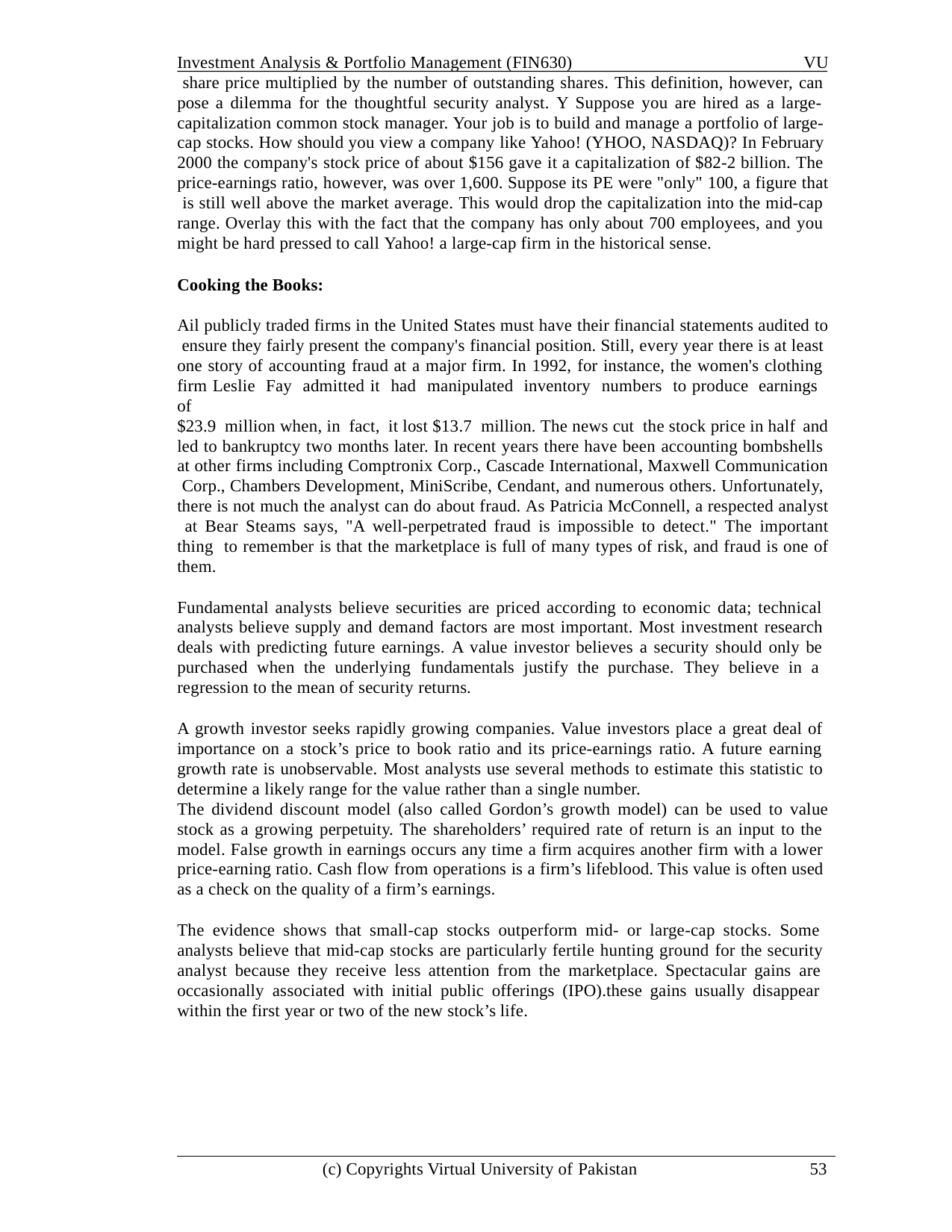

Investment Analysis & Portfolio Management (FIN630)	VU  share price multiplied by the number of outstanding shares. This definition, however, can  pose a dilemma for the thoughtful security analyst. Y Suppose you are hired as a large-  capitalization common stock manager. Your job is to build and manage a portfolio of large-  cap stocks. How should you view a company like Yahoo! (YHOO, NASDAQ)? In February  2000 the company's stock price of about $156 gave it a capitalization of $82-2 billion. The  price-earnings ratio, however, was over 1,600. Suppose its PE were "only" 100, a figure that  is still well above the market average. This would drop the capitalization into the mid-cap  range. Overlay this with the fact that the company has only about 700 employees, and you  might be hard pressed to call Yahoo! a large-cap firm in the historical sense.

Cooking the Books:

Ail publicly traded firms in the United States must have their financial statements audited to  ensure they fairly present the company's financial position. Still, every year there is at least  one story of accounting fraud at a major firm. In 1992, for instance, the women's clothing  firm Leslie  Fay  admitted it  had  manipulated  inventory  numbers  to produce earnings   of
$23.9  million when, in  fact,  it lost $13.7  million. The news cut the stock price in half and
led to bankruptcy two months later. In recent years there have been accounting bombshells  at other firms including Comptronix Corp., Cascade International, Maxwell Communication  Corp., Chambers Development, MiniScribe, Cendant, and numerous others. Unfortunately,  there is not much the analyst can do about fraud. As Patricia McConnell, a respected analyst  at Bear Steams says, "A well-perpetrated fraud is impossible to detect." The important thing  to remember is that the marketplace is full of many types of risk, and fraud is one of them.

Fundamental analysts believe securities are priced according to economic data; technical  analysts believe supply and demand factors are most important. Most investment research  deals with predicting future earnings. A value investor believes a security should only be  purchased when the underlying fundamentals justify the purchase. They believe in a  regression to the mean of security returns.

A growth investor seeks rapidly growing companies. Value investors place a great deal of  importance on a stock’s price to book ratio and its price-earnings ratio. A future earning  growth rate is unobservable. Most analysts use several methods to estimate this statistic to  determine a likely range for the value rather than a single number.
The dividend discount model (also called Gordon’s growth model) can be used to value
stock as a growing perpetuity. The shareholders’ required rate of return is an input to the  model. False growth in earnings occurs any time a firm acquires another firm with a lower  price-earning ratio. Cash flow from operations is a firm’s lifeblood. This value is often used  as a check on the quality of a firm’s earnings.

The evidence shows that small-cap stocks outperform mid- or large-cap stocks. Some  analysts believe that mid-cap stocks are particularly fertile hunting ground for the security  analyst because they receive less attention from the marketplace. Spectacular gains are  occasionally associated with initial public offerings (IPO).these gains usually disappear  within the first year or two of the new stock’s life.

(c) Copyrights Virtual University of Pakistan
53